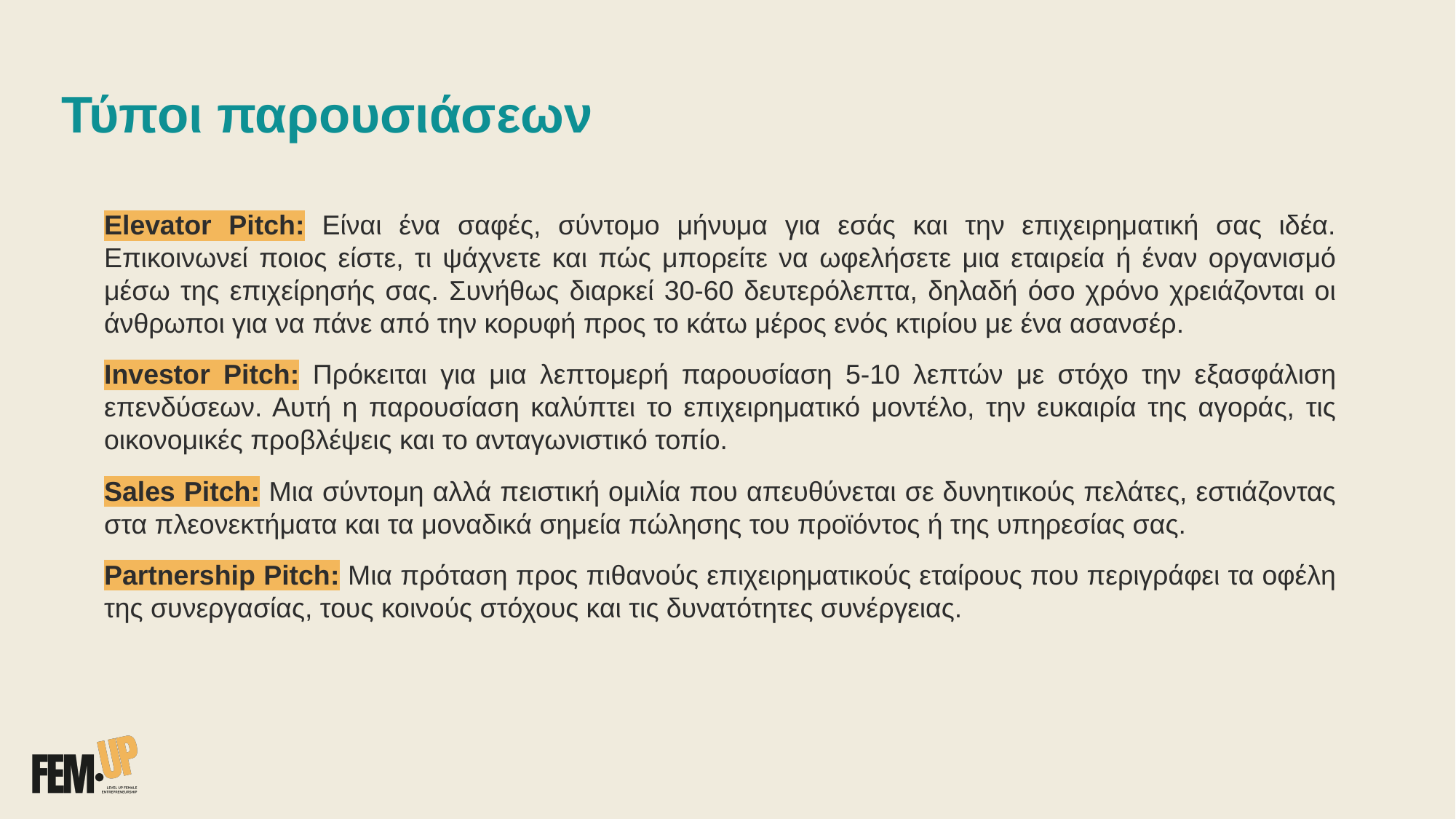

# Τύποι παρουσιάσεων
Elevator Pitch: Είναι ένα σαφές, σύντομο μήνυμα για εσάς και την επιχειρηματική σας ιδέα. Επικοινωνεί ποιος είστε, τι ψάχνετε και πώς μπορείτε να ωφελήσετε μια εταιρεία ή έναν οργανισμό μέσω της επιχείρησής σας. Συνήθως διαρκεί 30-60 δευτερόλεπτα, δηλαδή όσο χρόνο χρειάζονται οι άνθρωποι για να πάνε από την κορυφή προς το κάτω μέρος ενός κτιρίου με ένα ασανσέρ.
Investor Pitch: Πρόκειται για μια λεπτομερή παρουσίαση 5-10 λεπτών με στόχο την εξασφάλιση επενδύσεων. Αυτή η παρουσίαση καλύπτει το επιχειρηματικό μοντέλο, την ευκαιρία της αγοράς, τις οικονομικές προβλέψεις και το ανταγωνιστικό τοπίο.
Sales Pitch: Μια σύντομη αλλά πειστική ομιλία που απευθύνεται σε δυνητικούς πελάτες, εστιάζοντας στα πλεονεκτήματα και τα μοναδικά σημεία πώλησης του προϊόντος ή της υπηρεσίας σας.
Partnership Pitch: Μια πρόταση προς πιθανούς επιχειρηματικούς εταίρους που περιγράφει τα οφέλη της συνεργασίας, τους κοινούς στόχους και τις δυνατότητες συνέργειας.